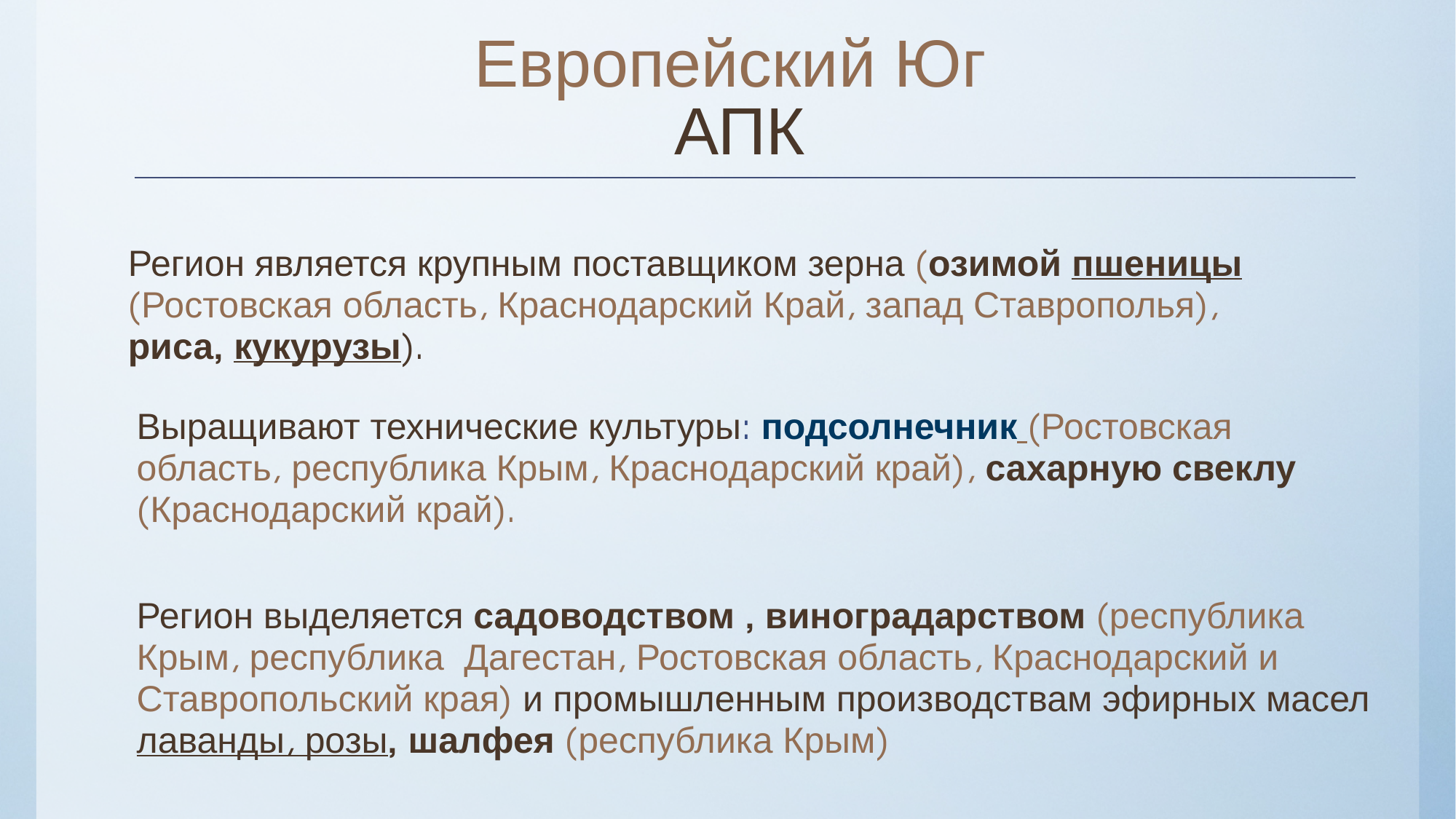

# Европейский Юг АПК
Регион является крупным поставщиком зерна (озимой пшеницы (Ростовская область, Краснодарский Край, запад Ставрополья),
риса, кукурузы).
Выращивают технические культуры: подсолнечник (Ростовская область, республика Крым, Краснодарский край), сахарную свеклу (Краснодарский край).
Регион выделяется садоводством , виноградарством (республика Крым, республика  Дагестан, Ростовская область, Краснодарский и Ставропольский края) и промышленным производствам эфирных масел лаванды, розы, шалфея (республика Крым)